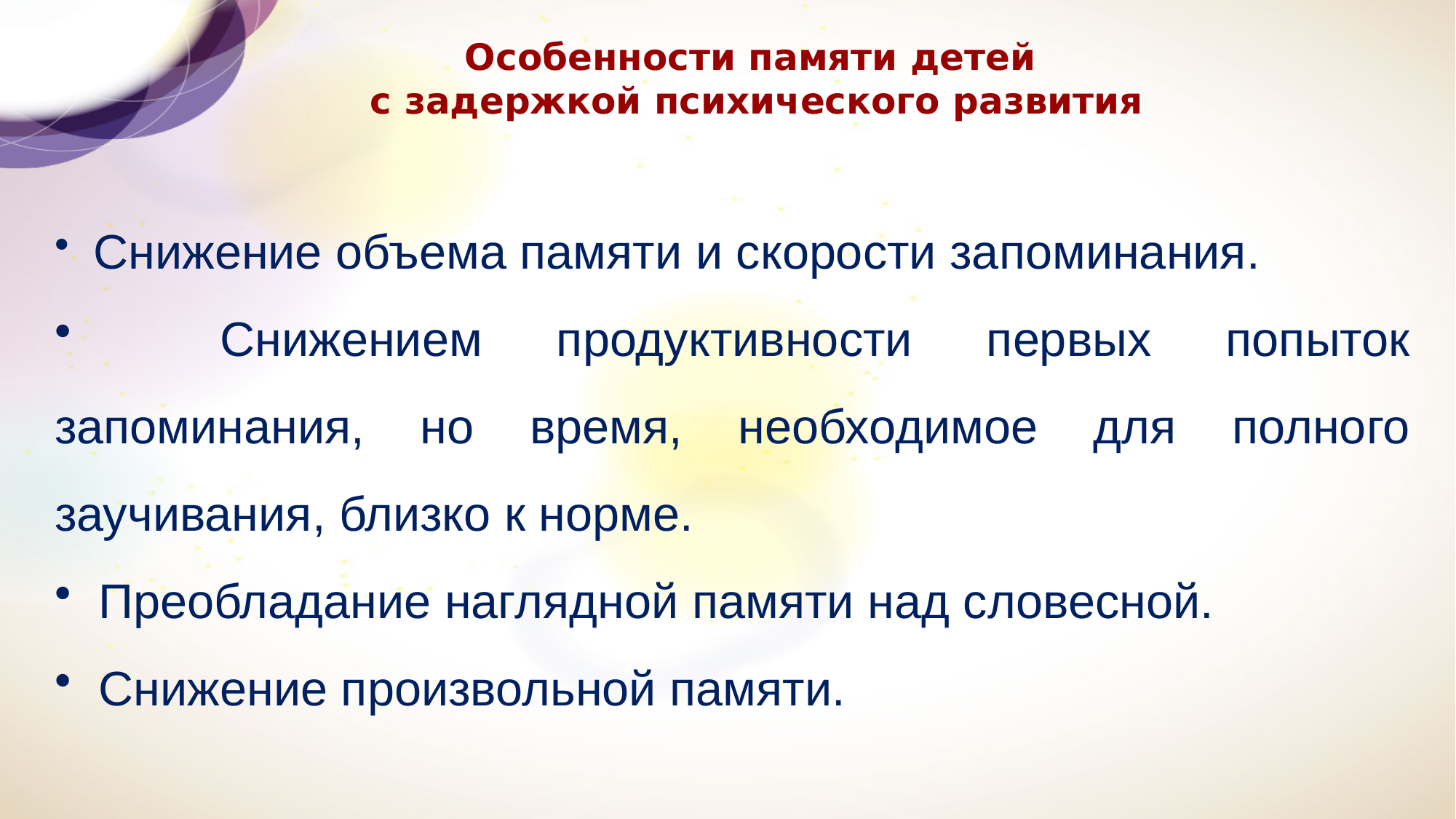

Особенности памяти детей
с задержкой психического развития
  Снижение объема памяти и скорости запоминания.
  Снижением продуктивности первых попыток запоминания, но время, необходимое для полного заучивания, близко к норме.
  Преобладание наглядной памяти над словесной.
  Снижение произвольной памяти.